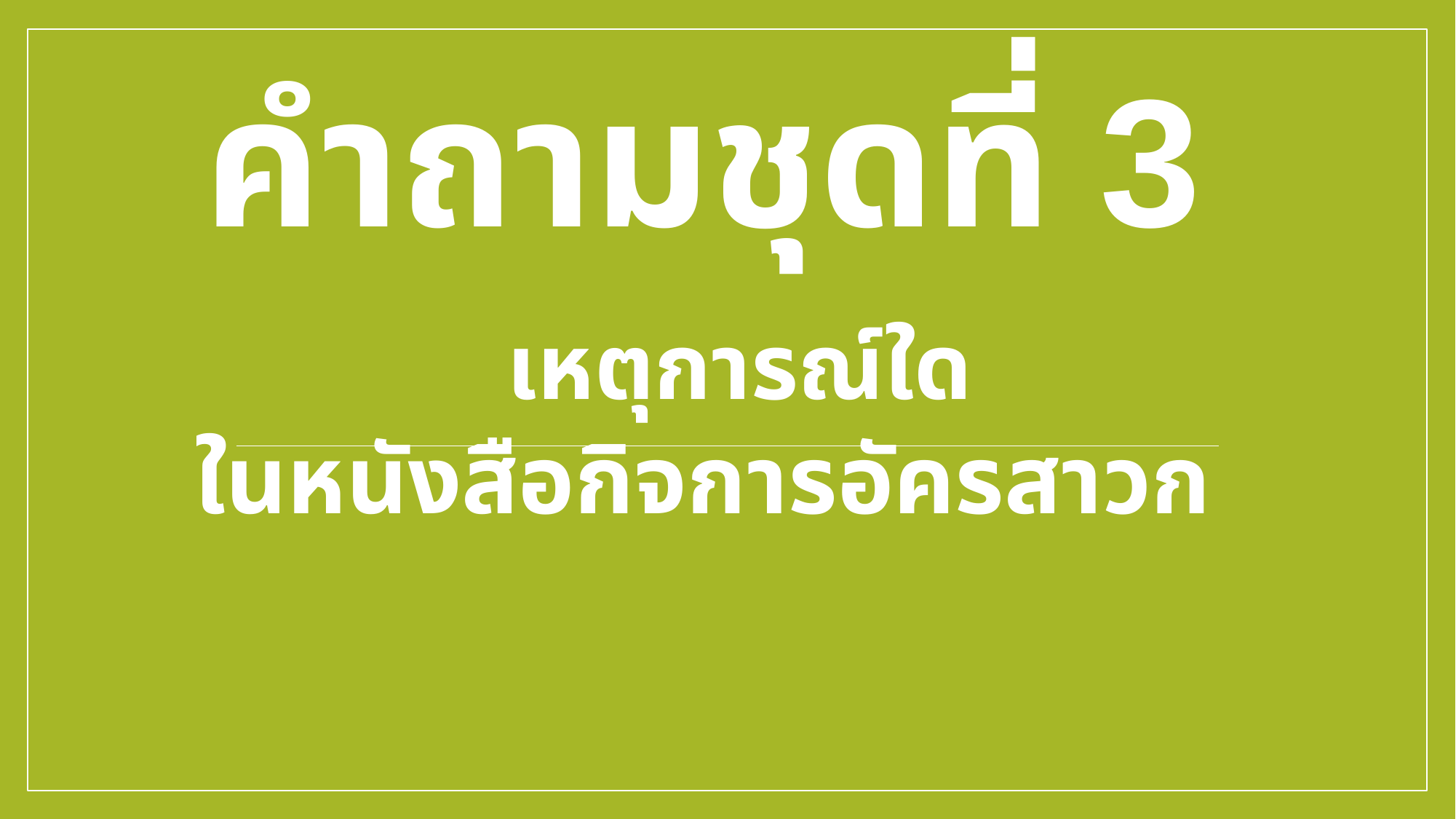

# คำถามชุดที่ 3
 เหตุการณ์ใด
ในหนังสือกิจการอัครสาวก